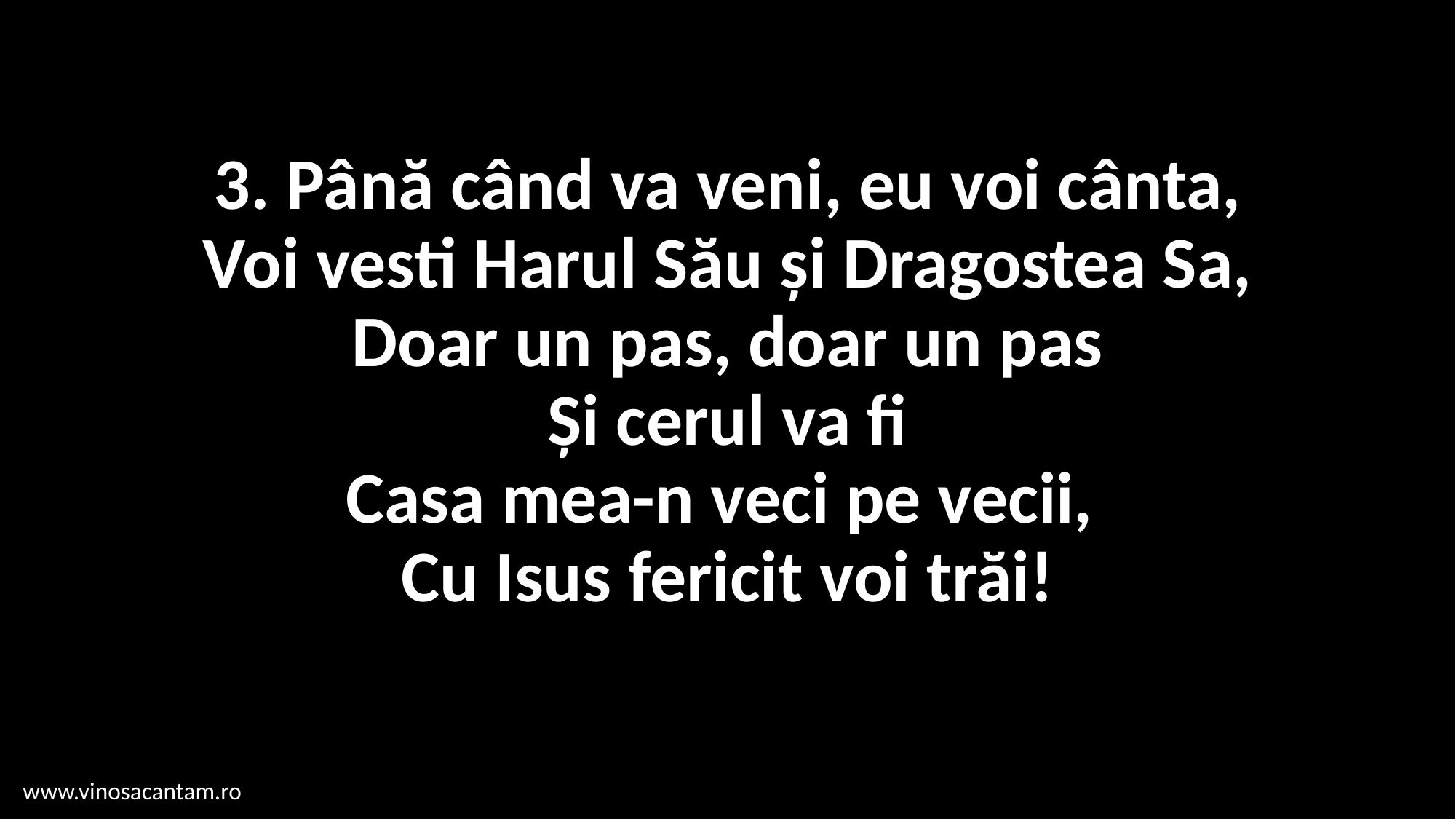

# 3. Până când va veni, eu voi cânta, Voi vesti Harul Său și Dragostea Sa, Doar un pas, doar un pas Și cerul va fi Casa mea-n veci pe vecii, Cu Isus fericit voi trăi!
www.vinosacantam.ro